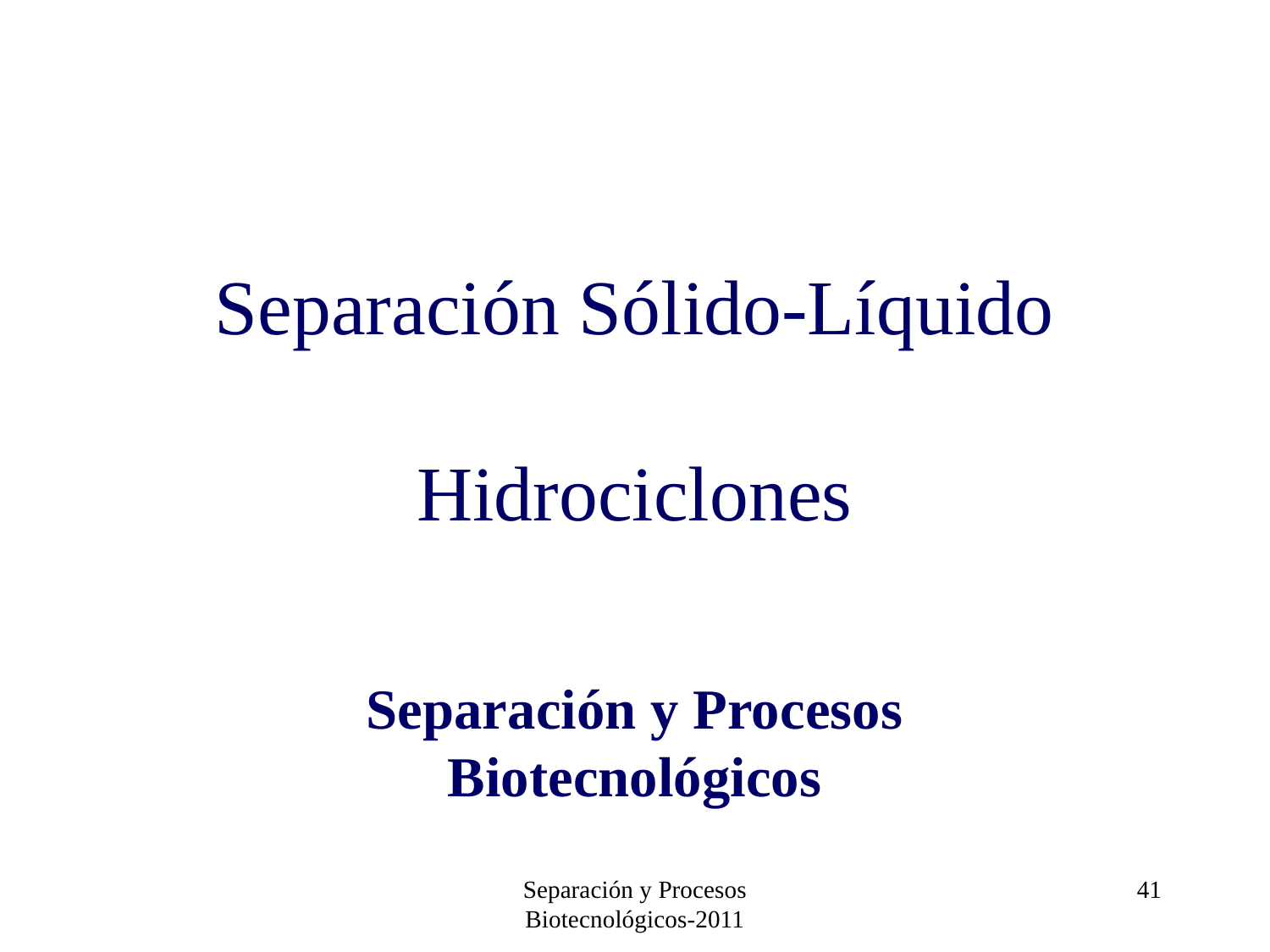

# Separación Sólido-Líquido Hidrociclones
Separación y Procesos Biotecnológicos
Separación y Procesos Biotecnológicos-2011
41